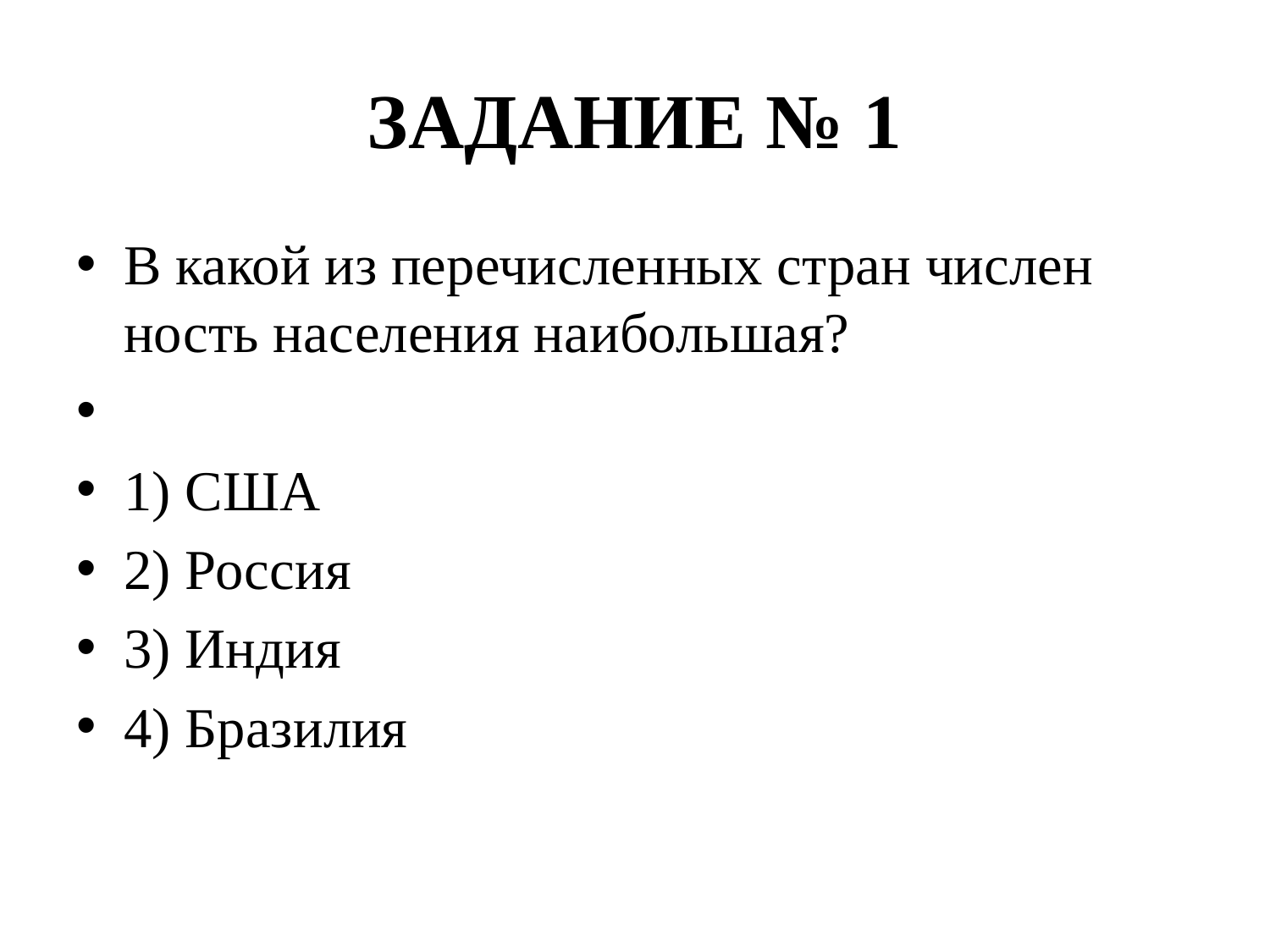

# ЗАДАНИЕ № 1
В какой из пе­ре­чис­лен­ных стран чис­лен­ность на­се­ле­ния наибольшая?

1) США
2) Россия
3) Индия
4) Бразилия